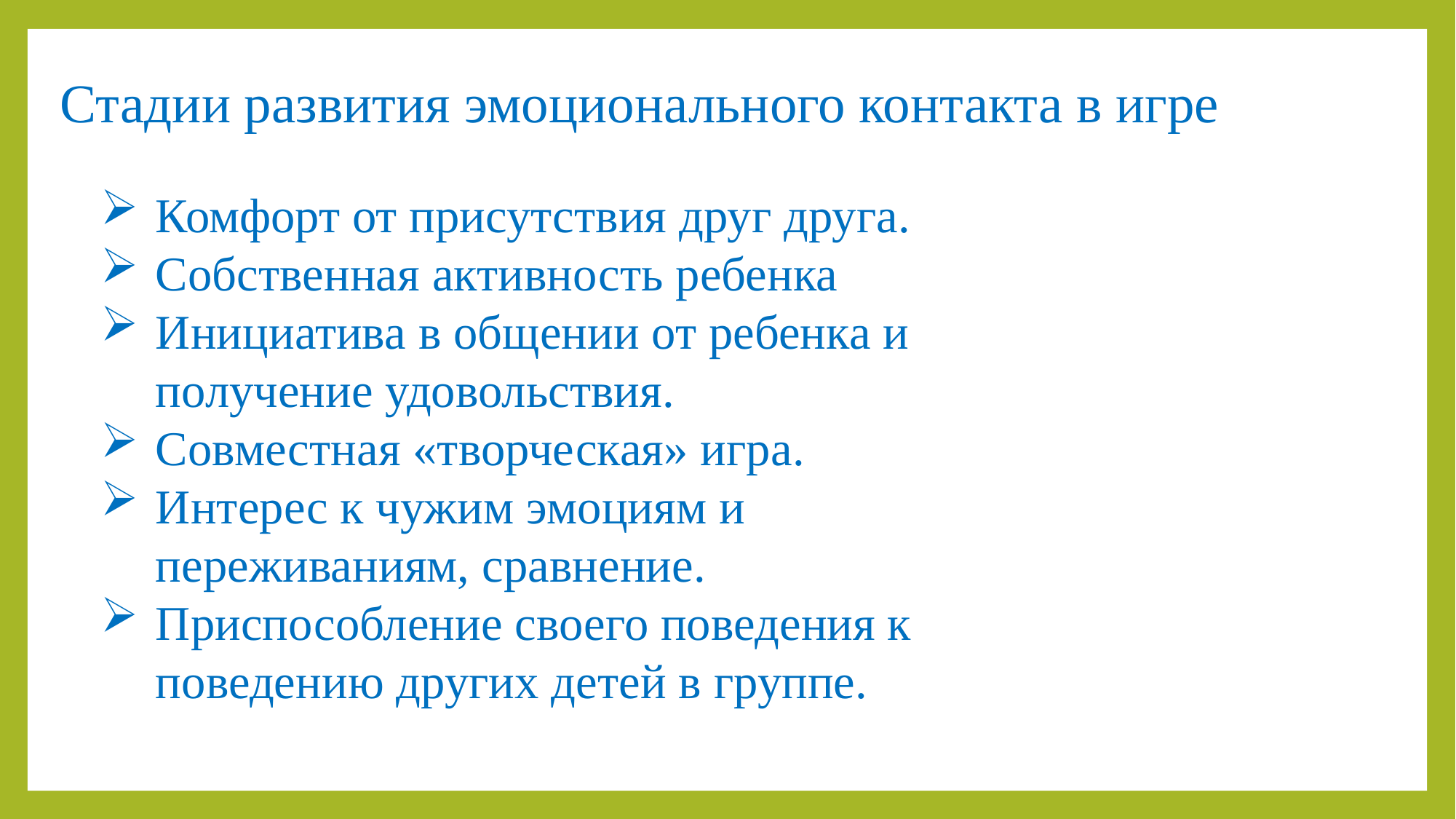

Стадии развития эмоционального контакта в игре
Комфорт от присутствия друг друга.
Собственная активность ребенка
Инициатива в общении от ребенка и получение удовольствия.
Совместная «творческая» игра.
Интерес к чужим эмоциям и переживаниям, сравнение.
Приспособление своего поведения к поведению других детей в группе.